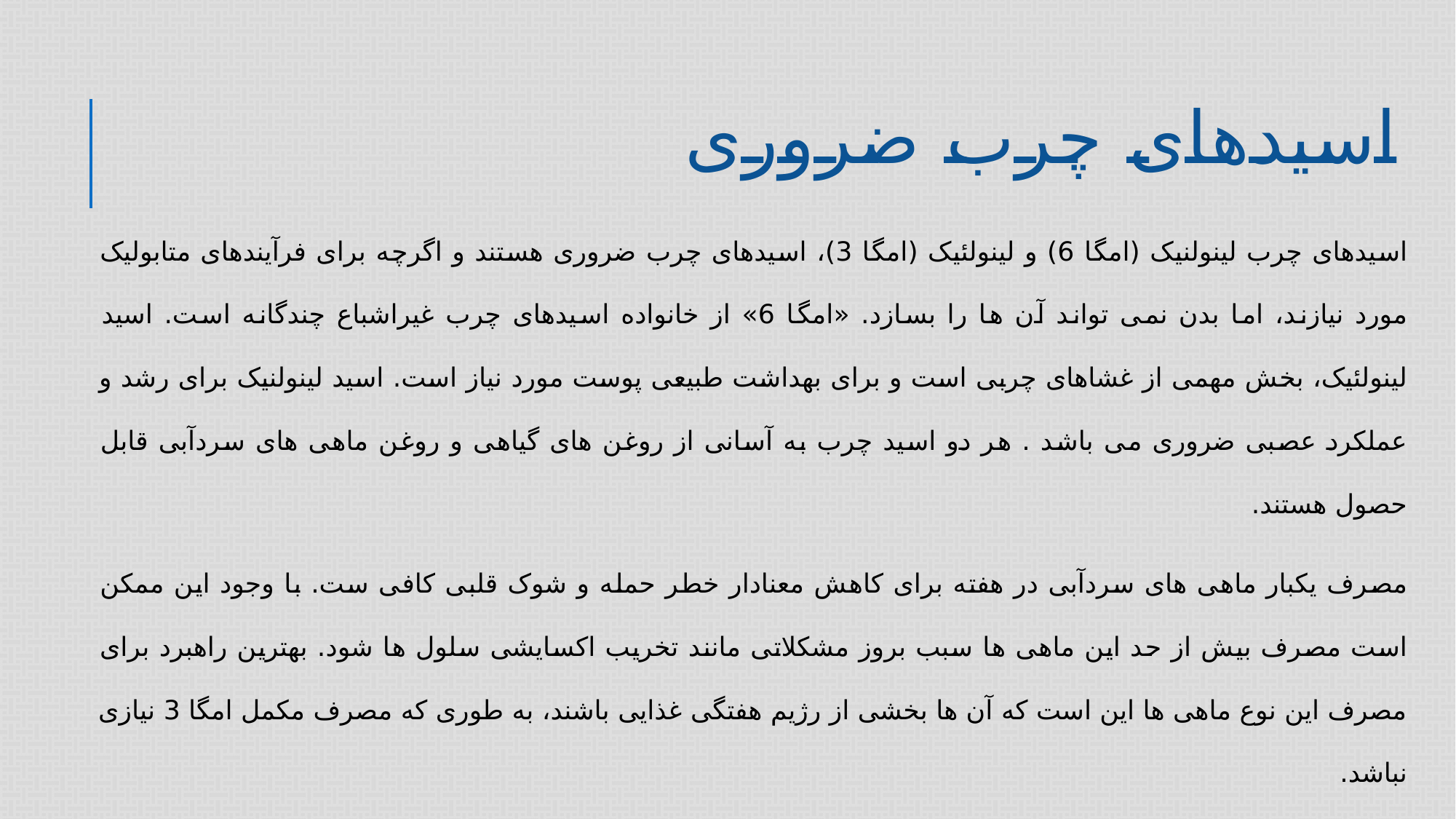

# اسیدهای چرب ضروری
اسیدهای چرب لینولنیک (امگا 6) و لینولئیک (امگا 3)، اسیدهای چرب ضروری هستند و اگرچه برای فرآیندهای متابولیک مورد نیازند، اما بدن نمی تواند آن ها را بسازد. «امگا 6» از خانواده اسیدهای چرب غیراشباع چندگانه است. اسید لینولئیک، بخش مهمی از غشاهای چربی است و برای بهداشت طبیعی پوست مورد نیاز است. اسید لینولنیک برای رشد و عملکرد عصبی ضروری می باشد . هر دو اسید چرب به آسانی از روغن های گیاهی و روغن ماهی های سردآبی قابل حصول هستند.
مصرف یکبار ماهی های سردآبی در هفته برای کاهش معنادار خطر حمله و شوک قلبی کافی ست. با وجود این ممکن است مصرف بیش از حد این ماهی ها سبب بروز مشکلاتی مانند تخریب اکسایشی سلول ها شود. بهترین راهبرد برای مصرف این نوع ماهی ها این است که آن ها بخشی از رژیم هفتگی غذایی باشند، به طوری که مصرف مکمل امگا 3 نیازی نباشد.